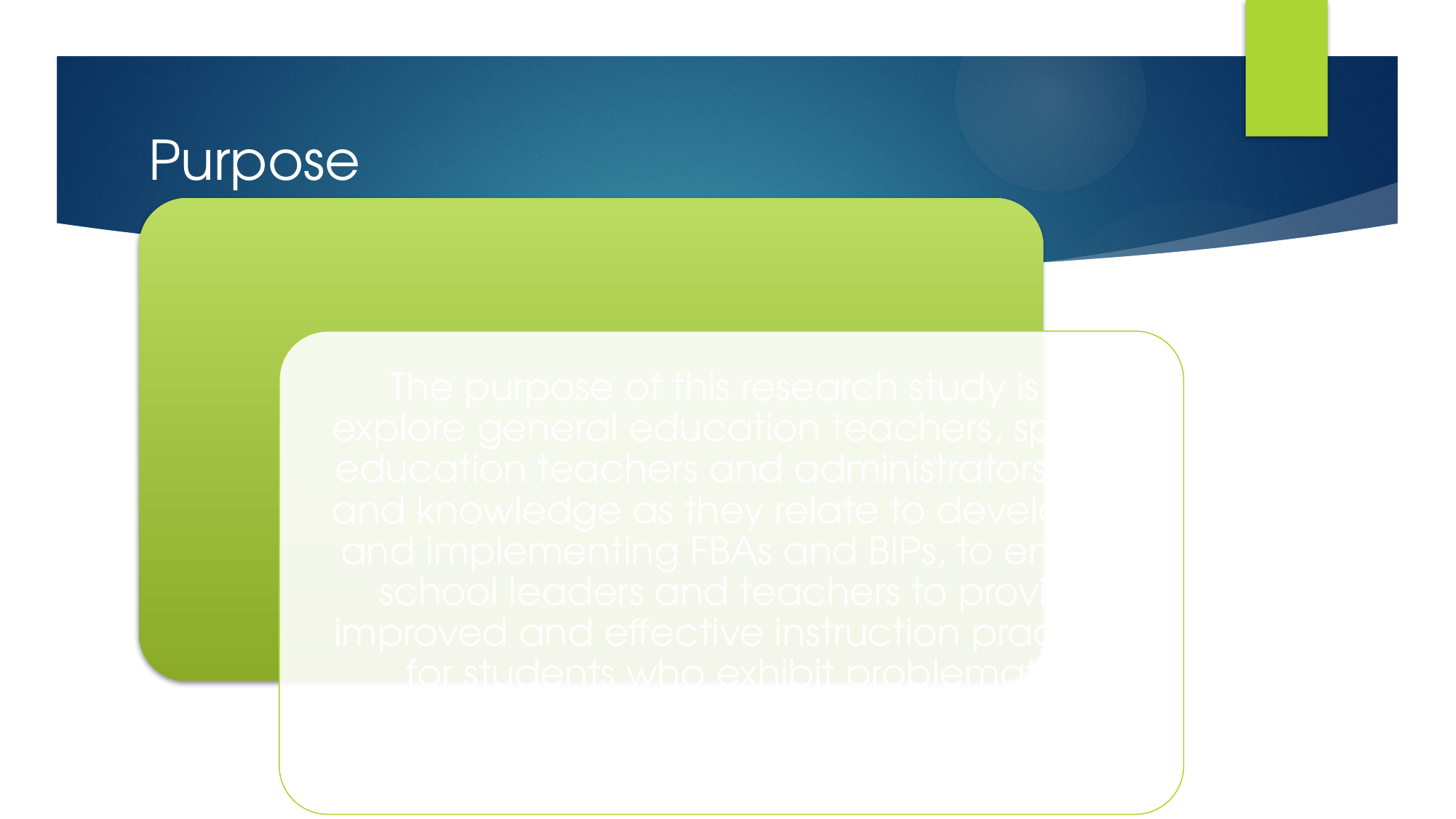

The purpose of this research study is to explore general education teachers, special education teachers and administrators’ skills and knowledge as they relate to developing and implementing FBAs and BIPs, to enable school leaders and teachers to provide improved and effective instruction practices for students who exhibit problematic behaviors in order to improve appropriate student behaviors in school.
# Purpose